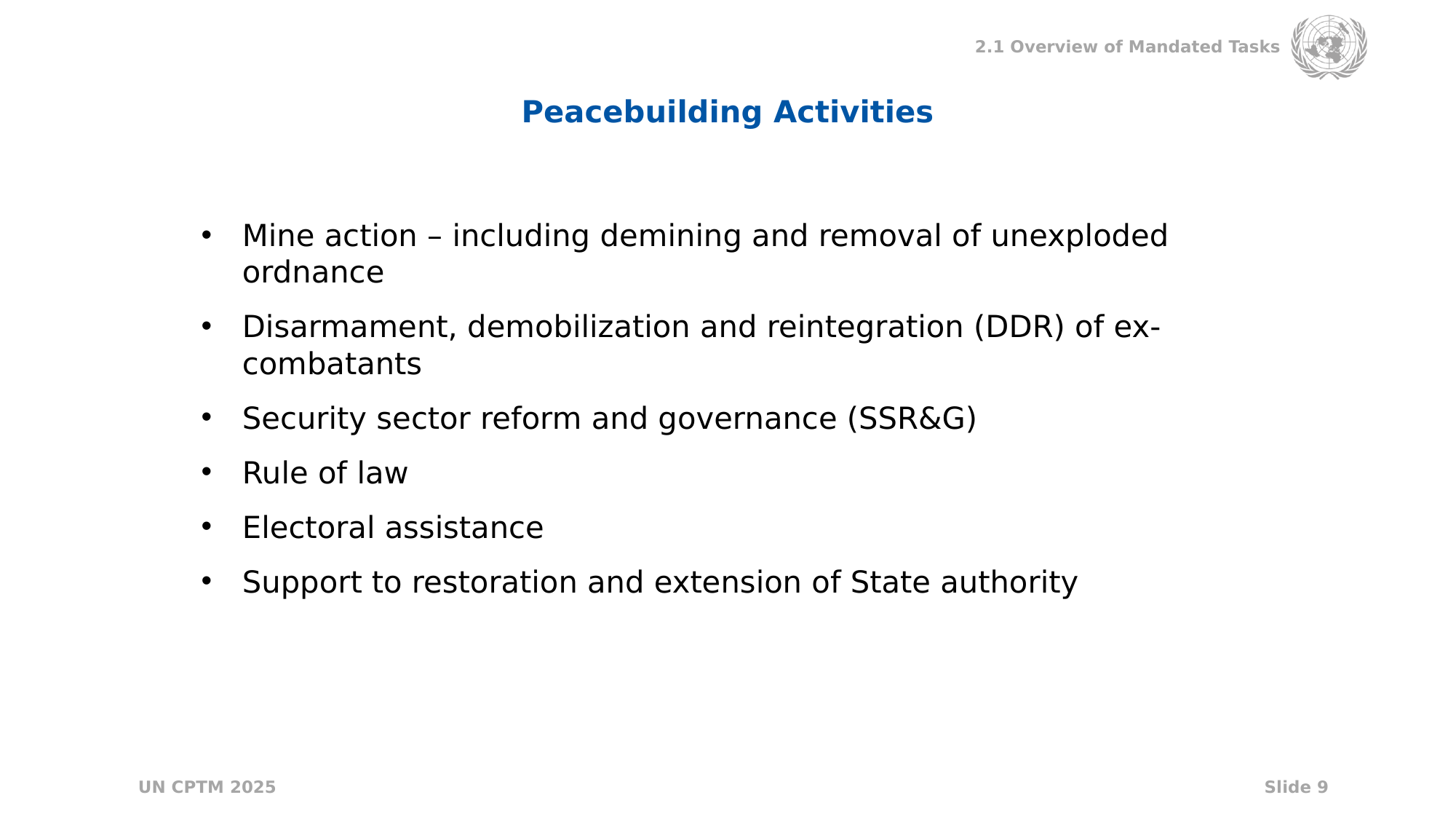

Peacebuilding Activities
Mine action – including demining and removal of unexploded ordnance
Disarmament, demobilization and reintegration (DDR) of ex-combatants
Security sector reform and governance (SSR&G)
Rule of law
Electoral assistance
Support to restoration and extension of State authority